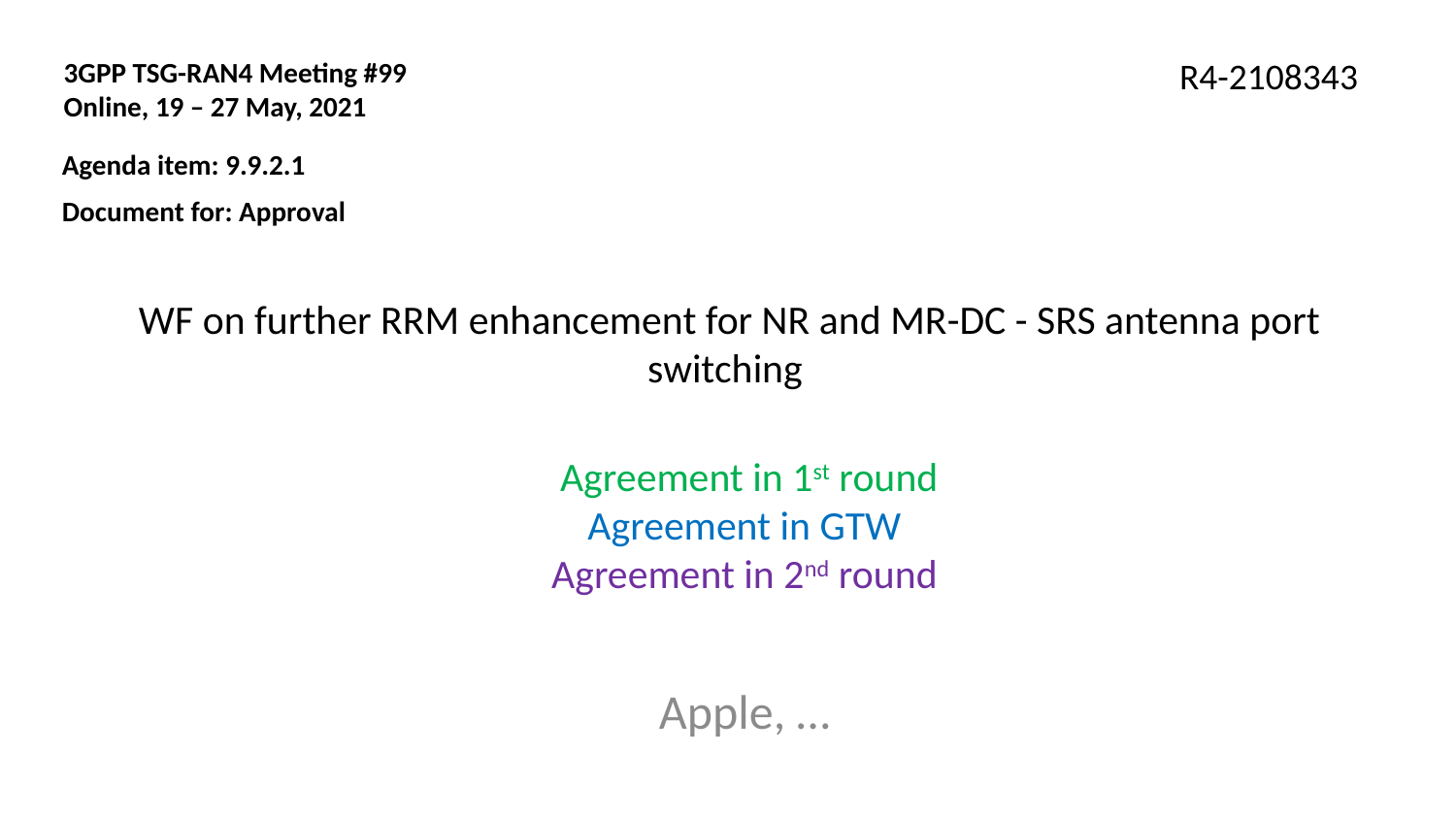

3GPP TSG-RAN4 Meeting #99
Online, 19 – 27 May, 2021
R4-2108343
Agenda item: 9.9.2.1
Document for: Approval
# WF on further RRM enhancement for NR and MR-DC - SRS antenna port switching
 Agreement in 1st round
Agreement in GTW
Agreement in 2nd round
Apple, …